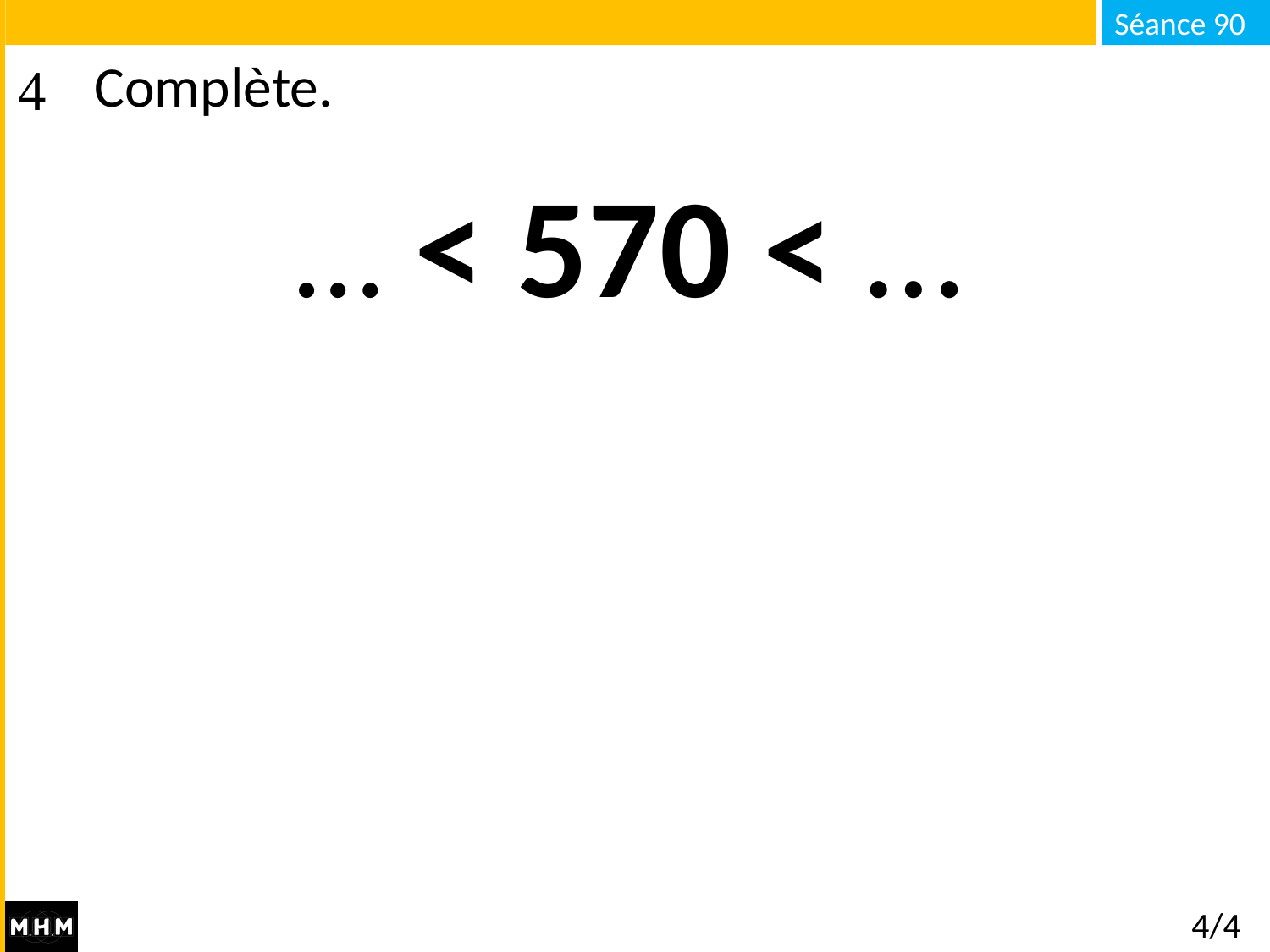

# Complète.
… < 570 < …
4/4